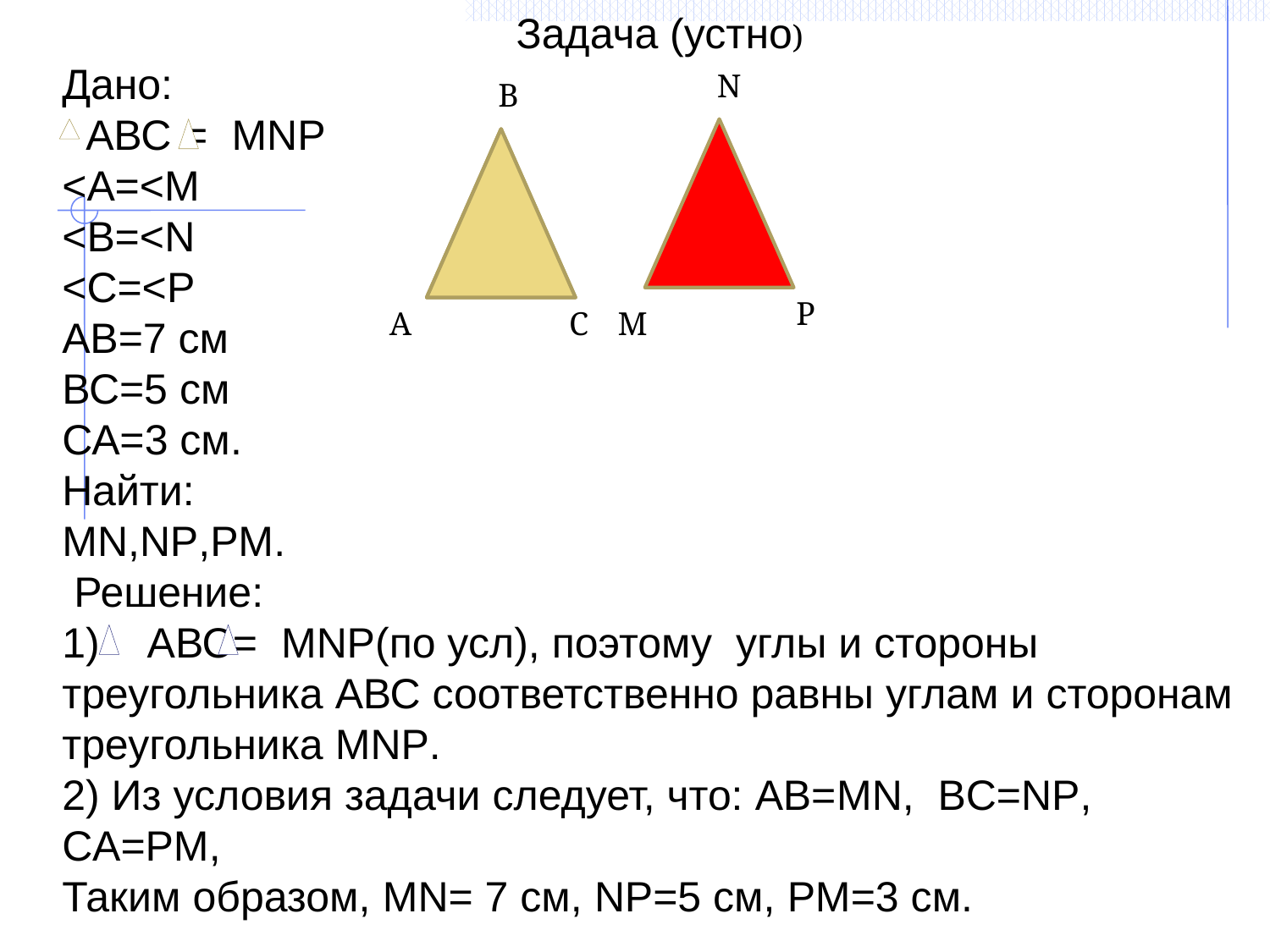

Задача (устно)
Дано:
  АВС =  MNP
<А=<М
<В=<N
<С=<Р
АВ=7 см
ВС=5 см
СА=3 см.
Найти:
MN,NP,PM.
 Решение:
1)    АВС=  MNP(по усл), поэтому  углы и стороны треугольника АВС соответственно равны углам и сторонам треугольника MNP.
2) Из условия задачи следует, что: АВ=MN,  BC=NP,  CA=PM,
Таким образом, MN= 7 см, NP=5 см, PM=3 см.

                                                         Ответ: MN= 7 см, NP=5 см, PM=3 см.

N
В

Р
А
С
М